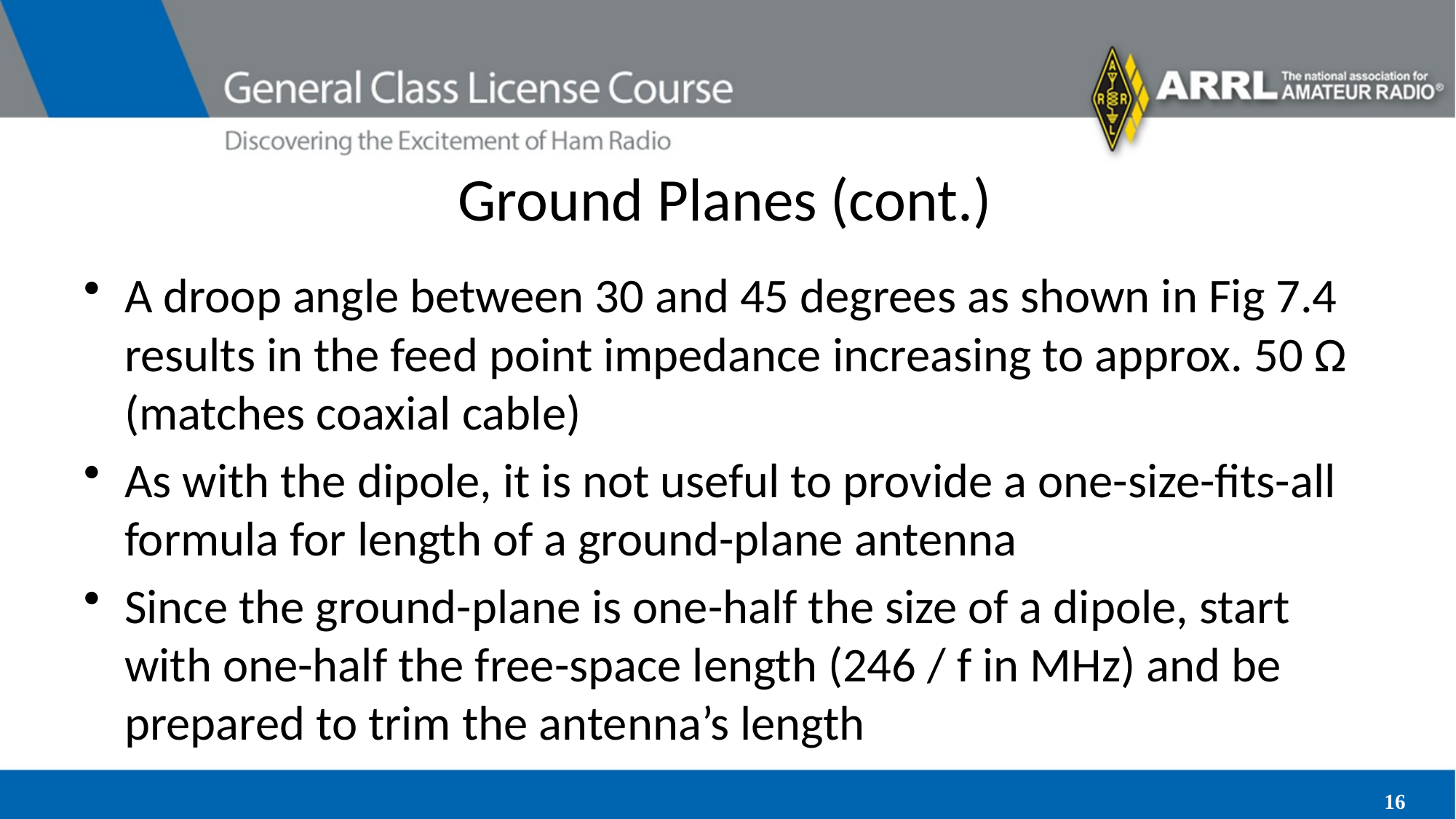

# Ground Planes (cont.)
A droop angle between 30 and 45 degrees as shown in Fig 7.4 results in the feed point impedance increasing to approx. 50 Ω (matches coaxial cable)
As with the dipole, it is not useful to provide a one-size-fits-all formula for length of a ground-plane antenna
Since the ground-plane is one-half the size of a dipole, start with one-half the free-space length (246 / f in MHz) and be prepared to trim the antenna’s length